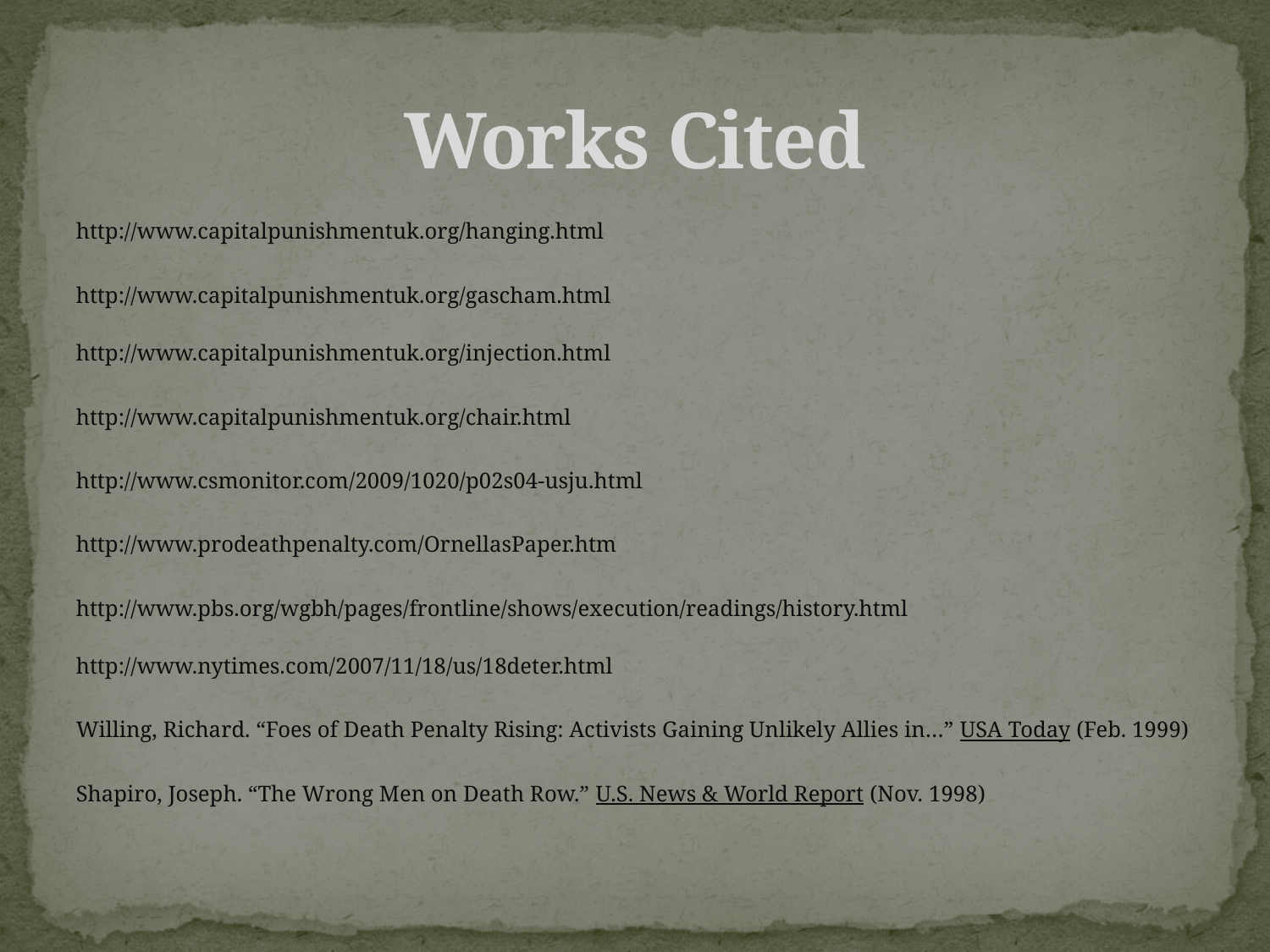

# Works Cited
http://www.capitalpunishmentuk.org/hanging.html

http://www.capitalpunishmentuk.org/gascham.html
http://www.capitalpunishmentuk.org/injection.html

http://www.capitalpunishmentuk.org/chair.html

http://www.csmonitor.com/2009/1020/p02s04-usju.html

http://www.prodeathpenalty.com/OrnellasPaper.htm

http://www.pbs.org/wgbh/pages/frontline/shows/execution/readings/history.html
http://www.nytimes.com/2007/11/18/us/18deter.html

Willing, Richard. “Foes of Death Penalty Rising: Activists Gaining Unlikely Allies in…” USA Today (Feb. 1999)

Shapiro, Joseph. “The Wrong Men on Death Row.” U.S. News & World Report (Nov. 1998)